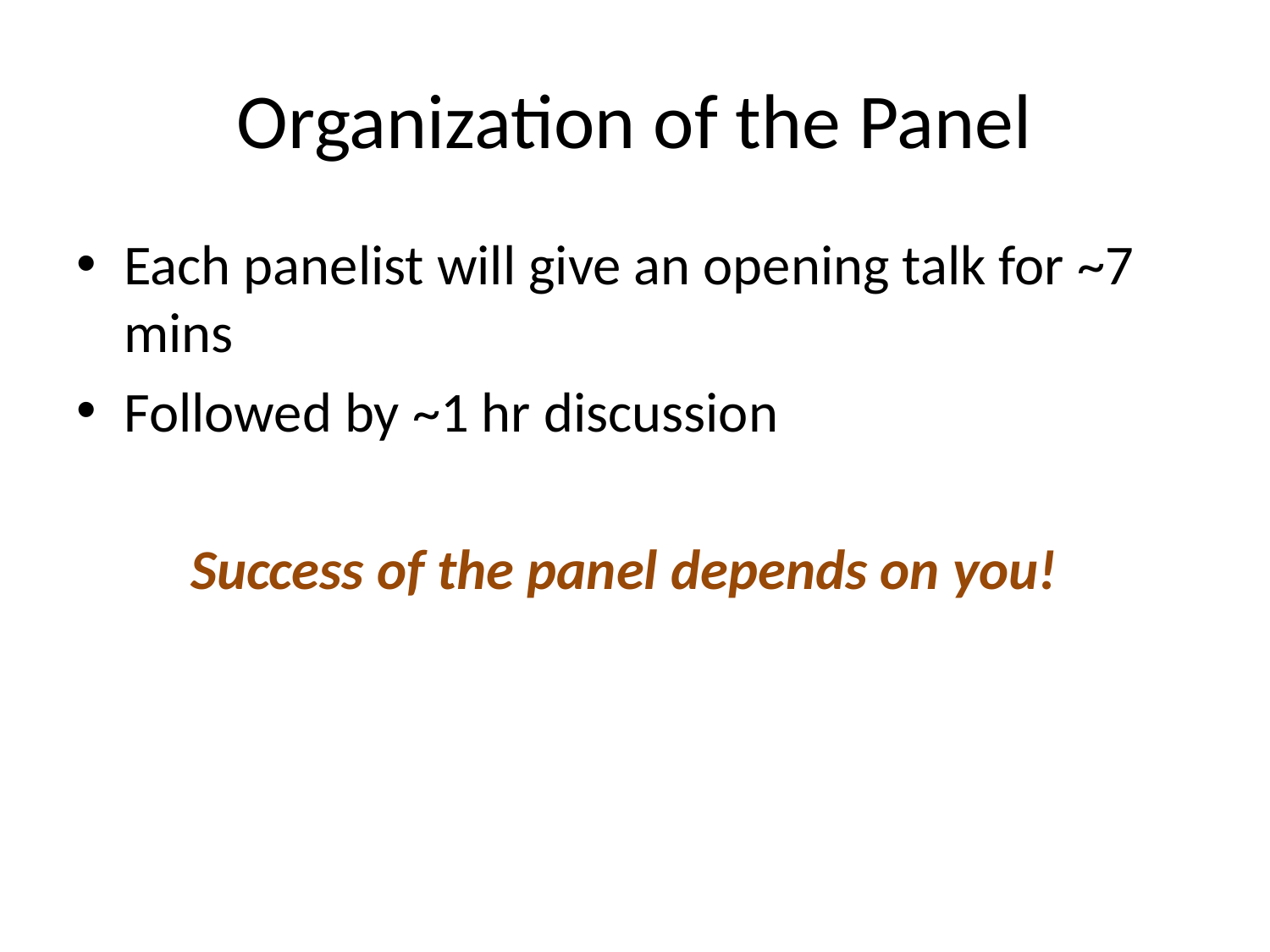

# Organization of the Panel
Each panelist will give an opening talk for ~7 mins
Followed by ~1 hr discussion

         Success of the panel depends on you!